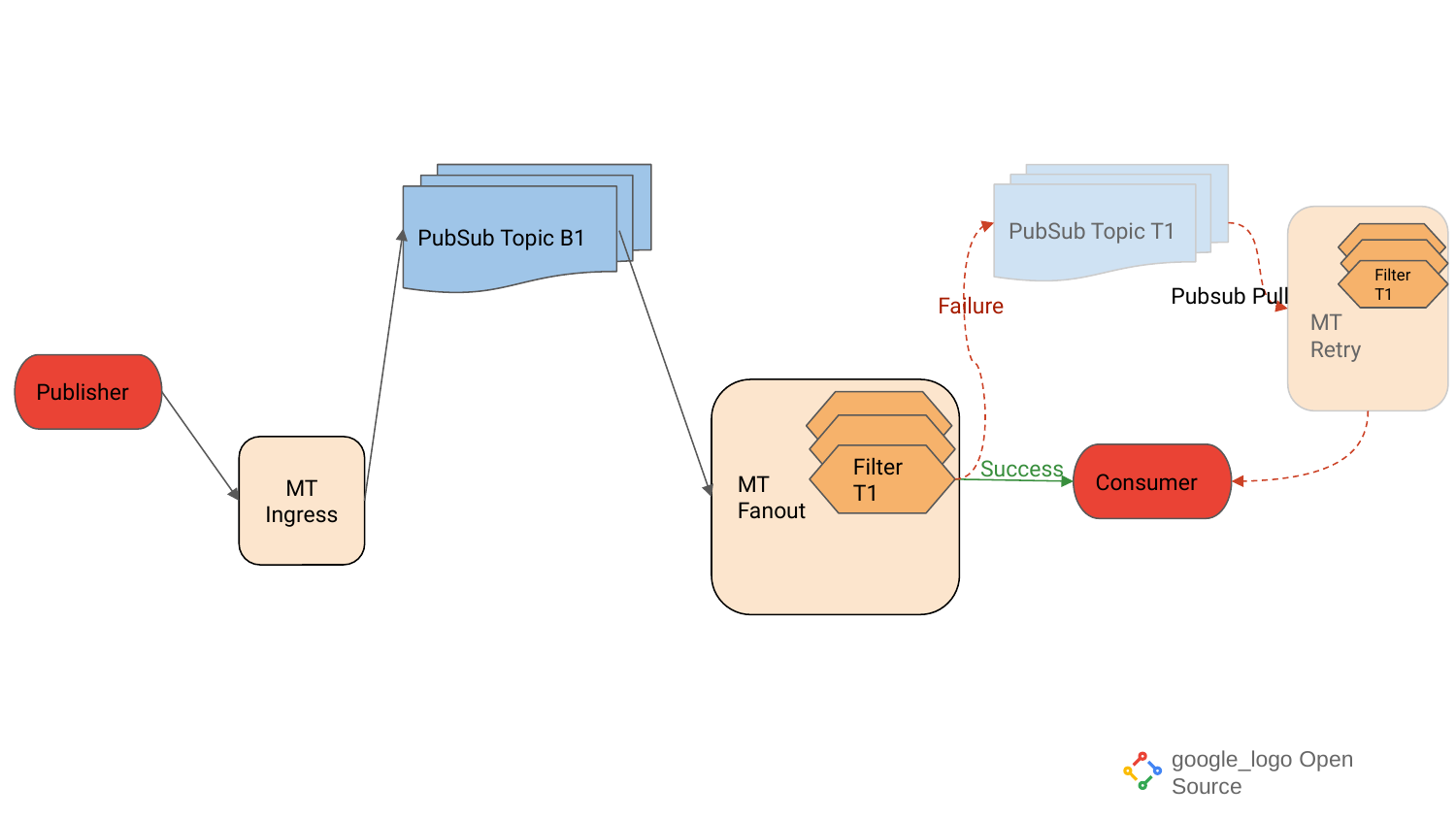

PubSub Topic B1
PubSub Topic T1

MT
Retry

Filter T1
Pubsub Pull
Failure
Publisher
MT
Fanout

Filter T1
MT Ingress
Success
Consumer